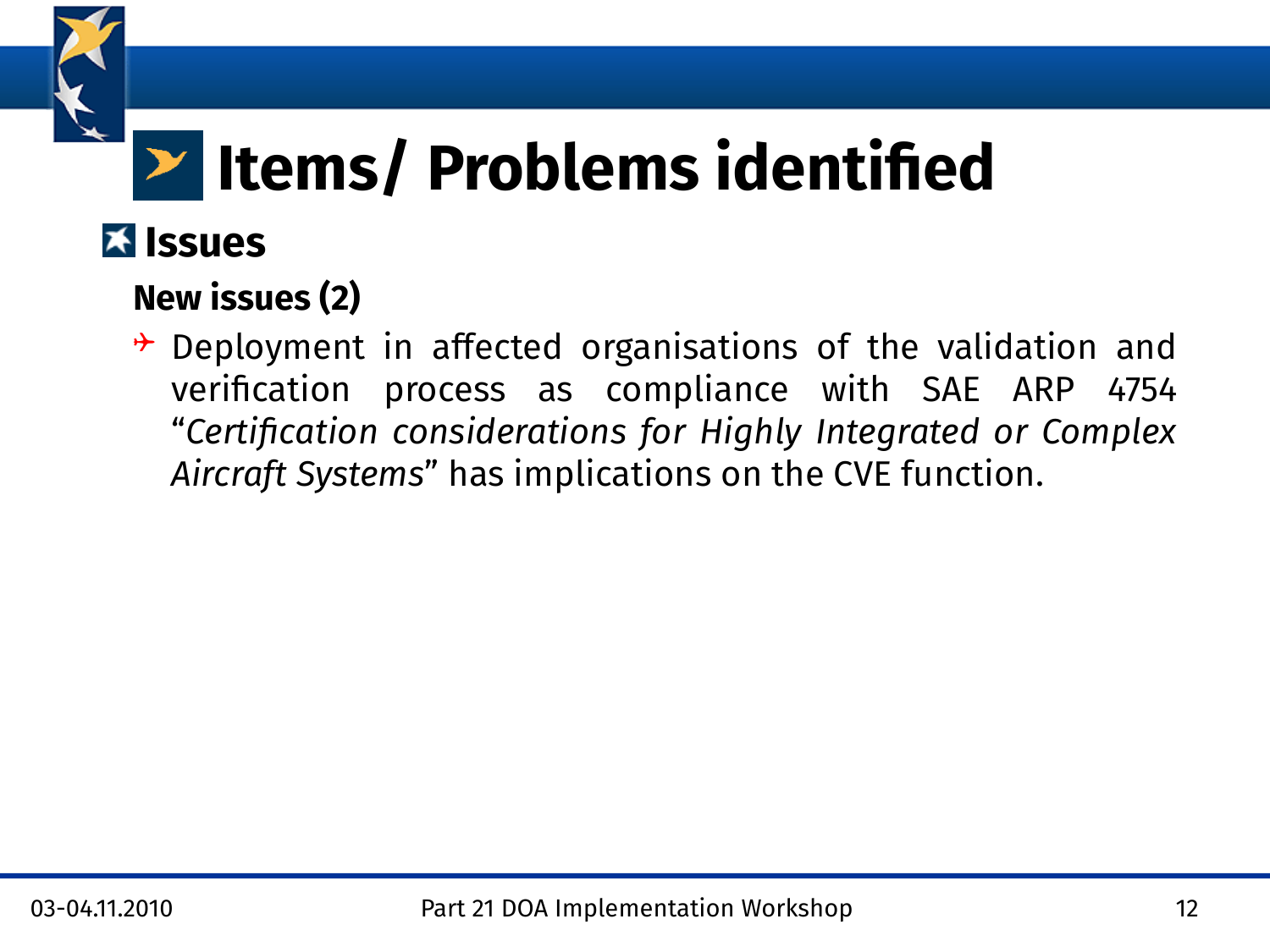

Items/ Problems identified
 Issues
New issues (2)
Deployment in affected organisations of the validation and verification process as compliance with SAE ARP 4754 “Certification considerations for Highly Integrated or Complex Aircraft Systems” has implications on the CVE function.

03-04.11.2010
Part 21 DOA Implementation Workshop
12